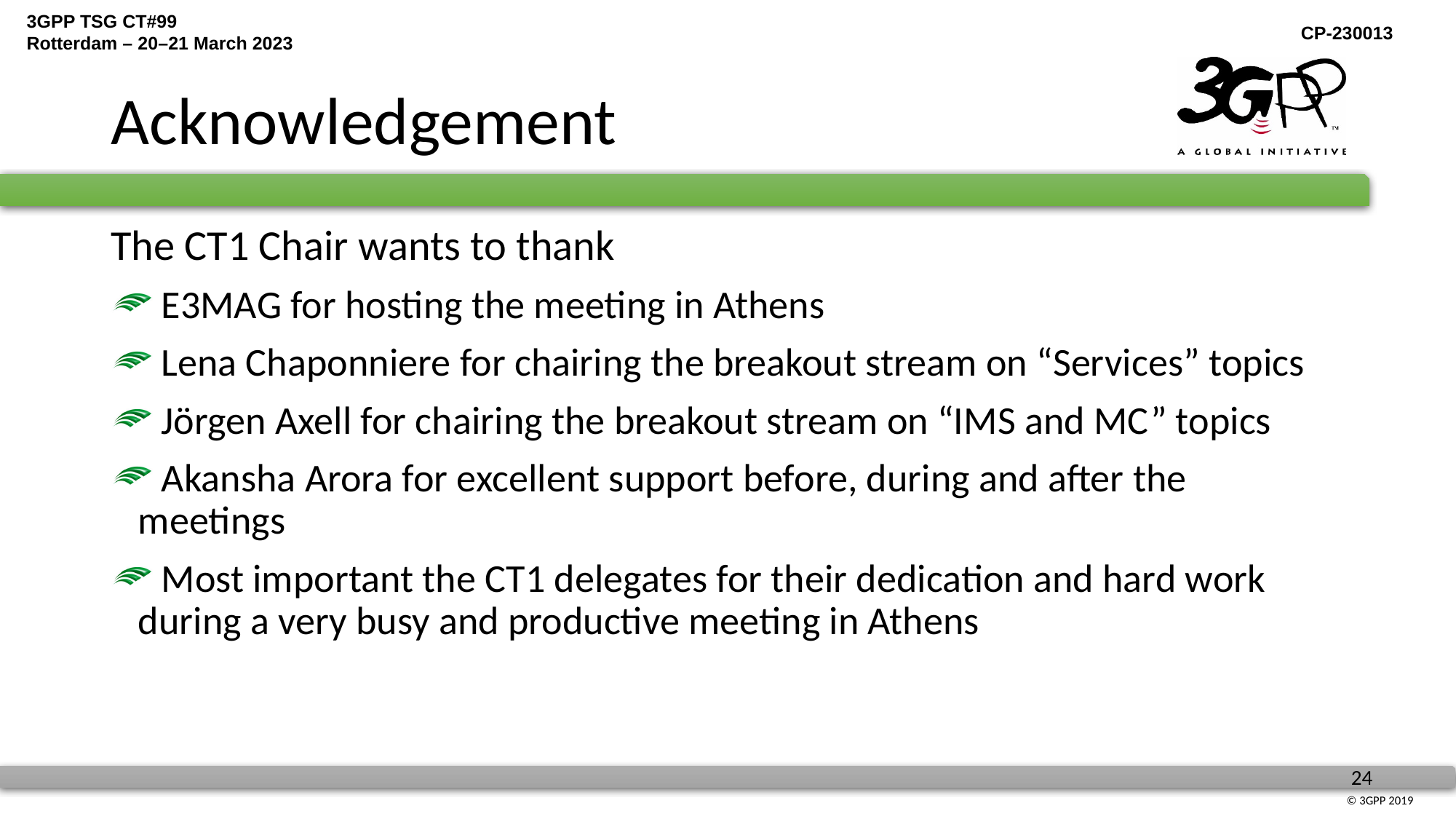

# Acknowledgement
The CT1 Chair wants to thank
 E3MAG for hosting the meeting in Athens
 Lena Chaponniere for chairing the breakout stream on “Services” topics
 Jörgen Axell for chairing the breakout stream on “IMS and MC” topics
 Akansha Arora for excellent support before, during and after the meetings
 Most important the CT1 delegates for their dedication and hard work during a very busy and productive meeting in Athens